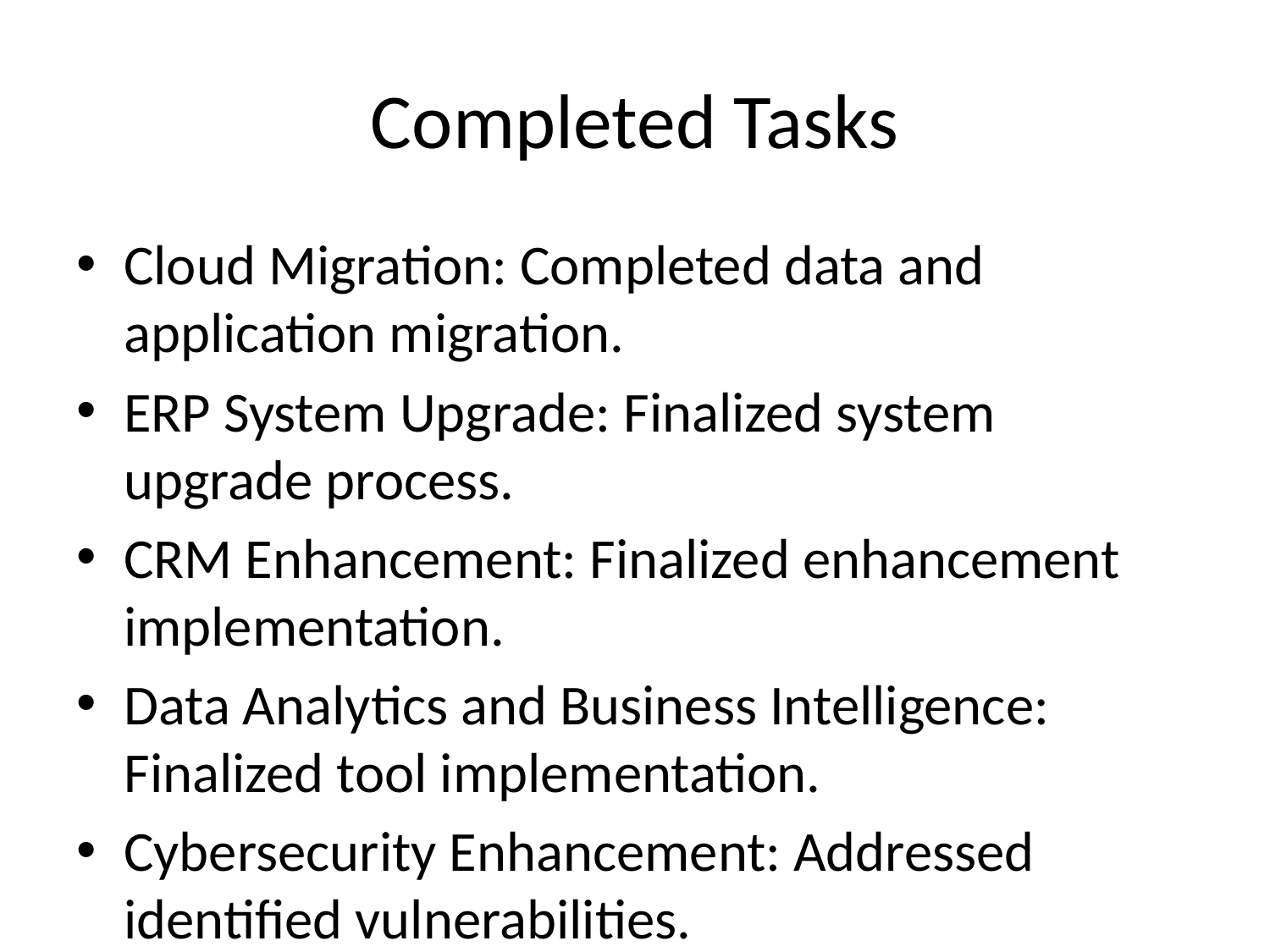

# Completed Tasks
Cloud Migration: Completed data and application migration.
ERP System Upgrade: Finalized system upgrade process.
CRM Enhancement: Finalized enhancement implementation.
Data Analytics and Business Intelligence: Finalized tool implementation.
Cybersecurity Enhancement: Addressed identified vulnerabilities.
Digital Workplace Transformation: Ensured smooth transition to new tools.